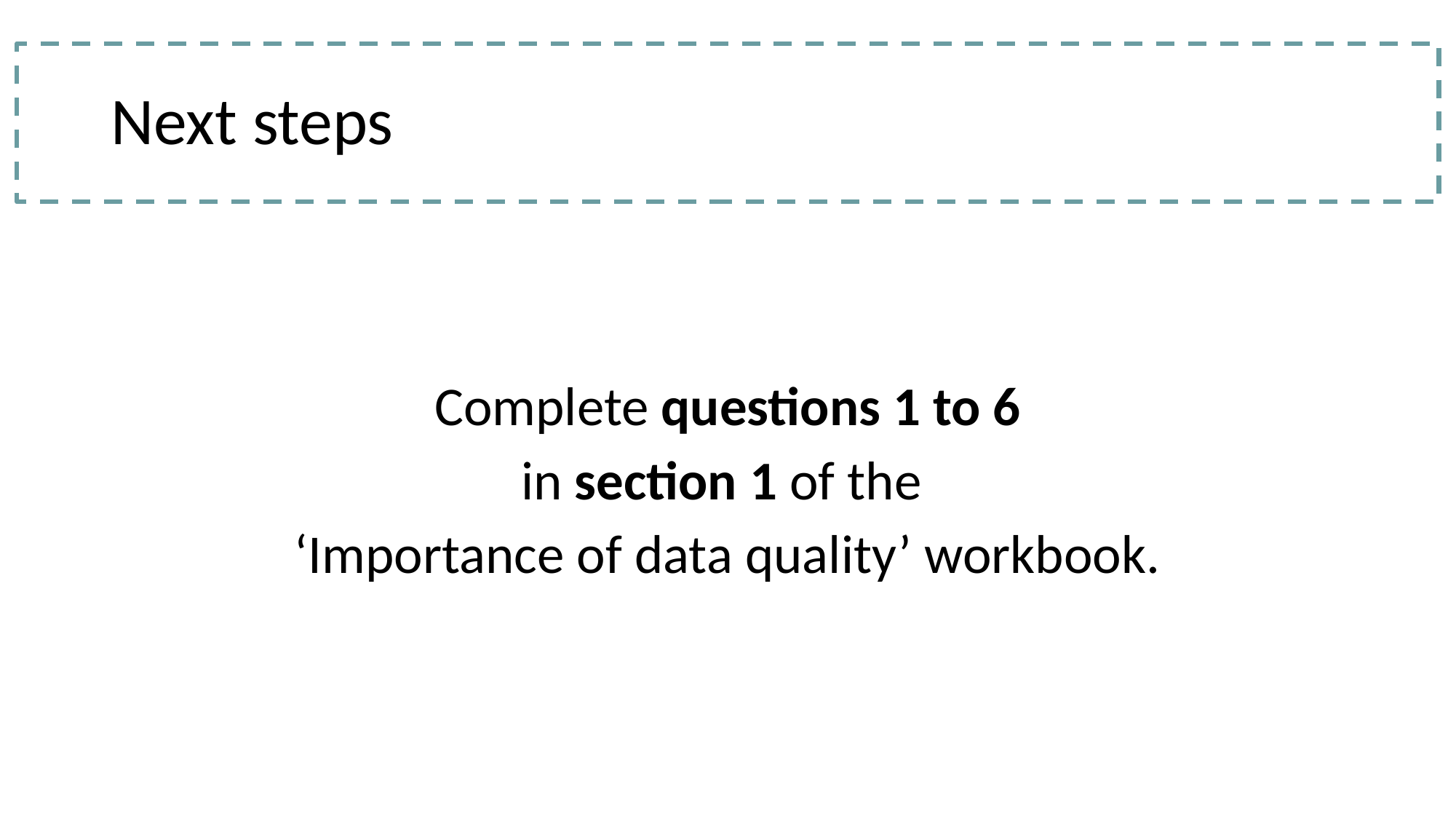

# Next steps

Complete questions 1 to 6
in section 1 of the
‘Importance of data quality’ workbook.